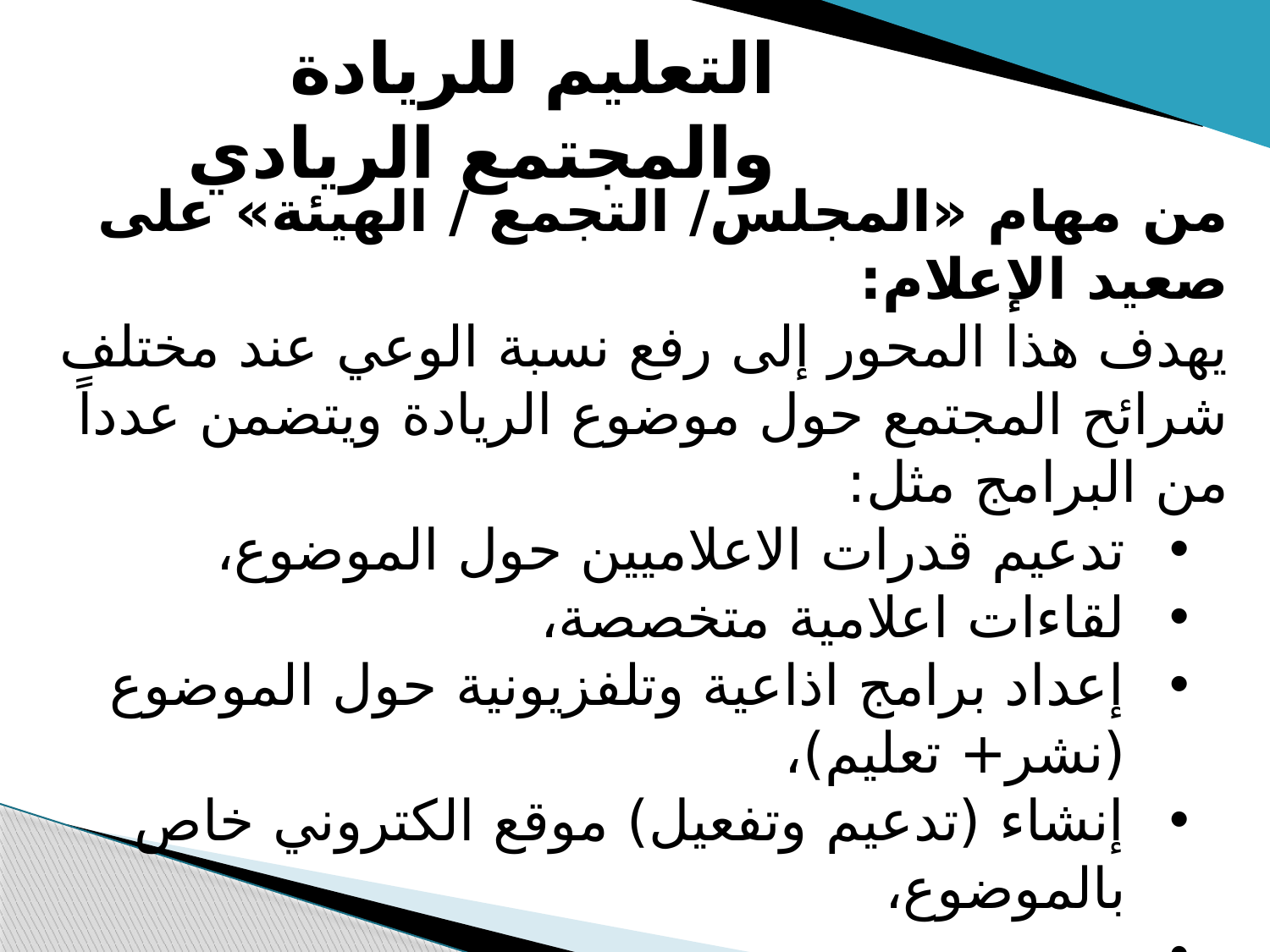

التعليم للريادة والمجتمع الريادي

من مهام «المجلس/ التجمع / الهيئة» على صعيد الإعلام:
يهدف هذا المحور إلى رفع نسبة الوعي عند مختلف شرائح المجتمع حول موضوع الريادة ويتضمن عدداً من البرامج مثل:
تدعيم قدرات الاعلاميين حول الموضوع،
لقاءات اعلامية متخصصة،
إعداد برامج اذاعية وتلفزيونية حول الموضوع (نشر+ تعليم)،
إنشاء (تدعيم وتفعيل) موقع الكتروني خاص بالموضوع،
....